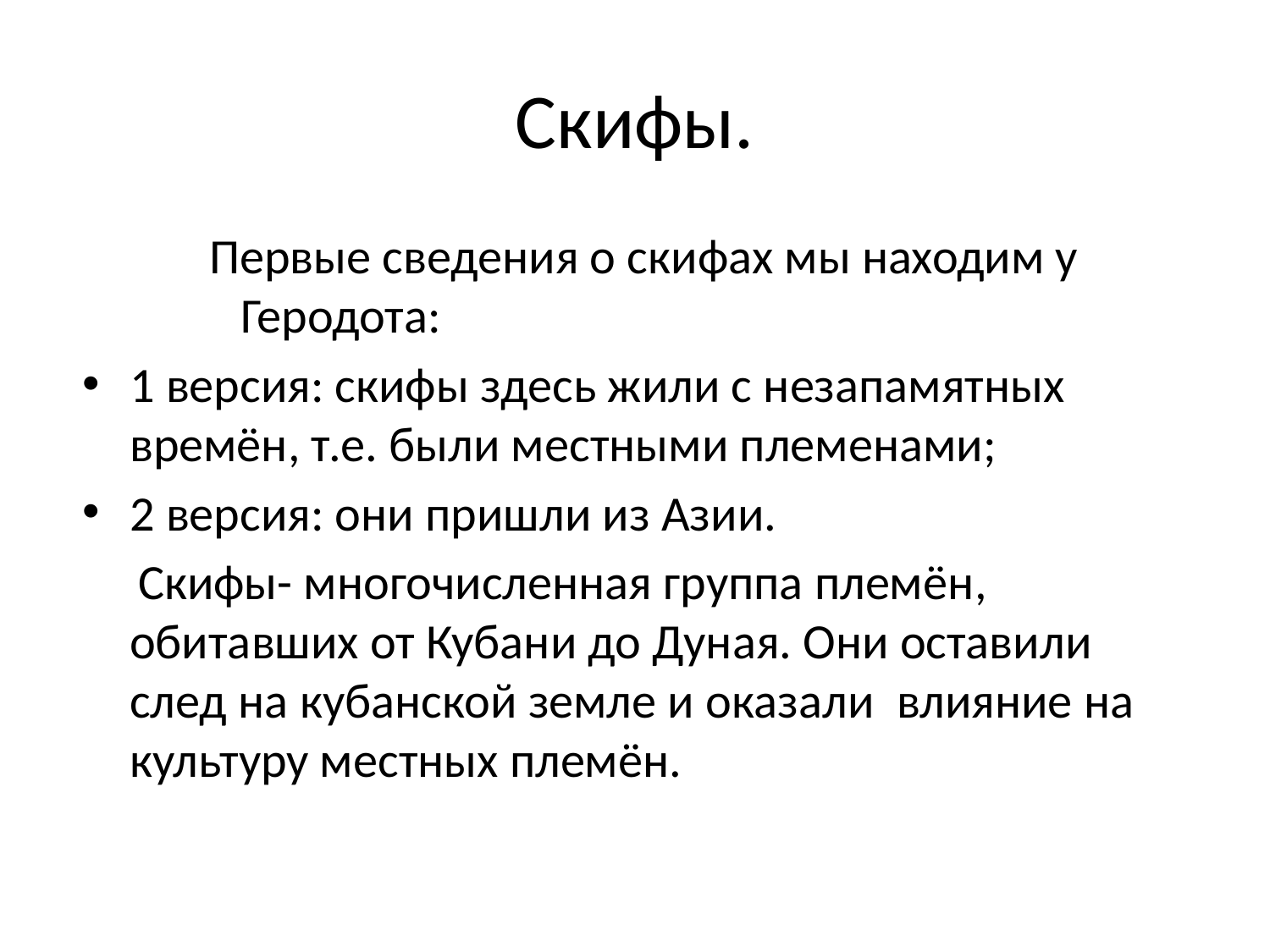

# Скифы.
Первые сведения о скифах мы находим у Геродота:
1 версия: скифы здесь жили с незапамятных времён, т.е. были местными племенами;
2 версия: они пришли из Азии.
     Скифы- многочисленная группа племён, обитавших от Кубани до Дуная. Они оставили след на кубанской земле и оказали  влияние на культуру местных племён.